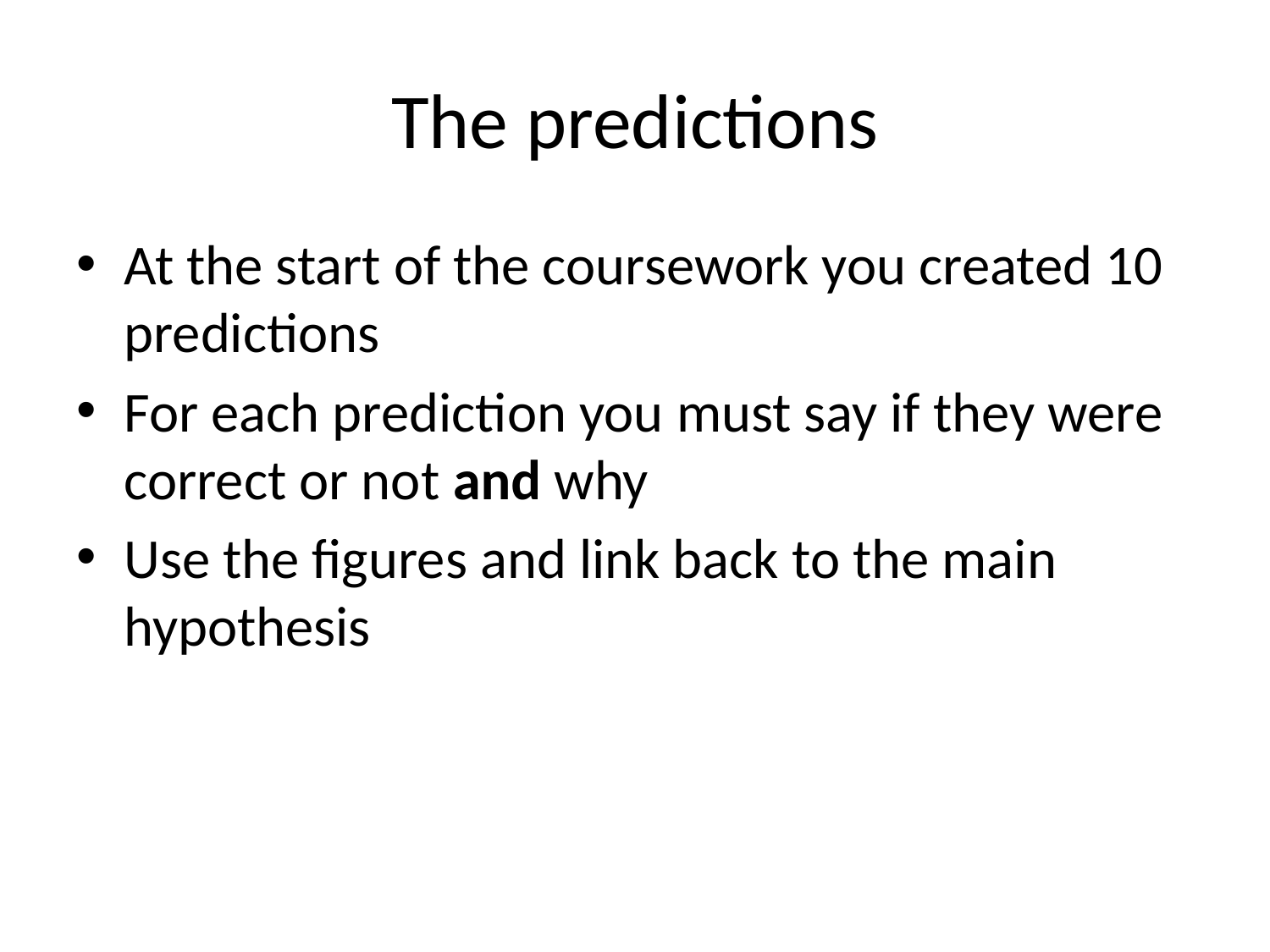

# The predictions
At the start of the coursework you created 10 predictions
For each prediction you must say if they were correct or not and why
Use the figures and link back to the main hypothesis